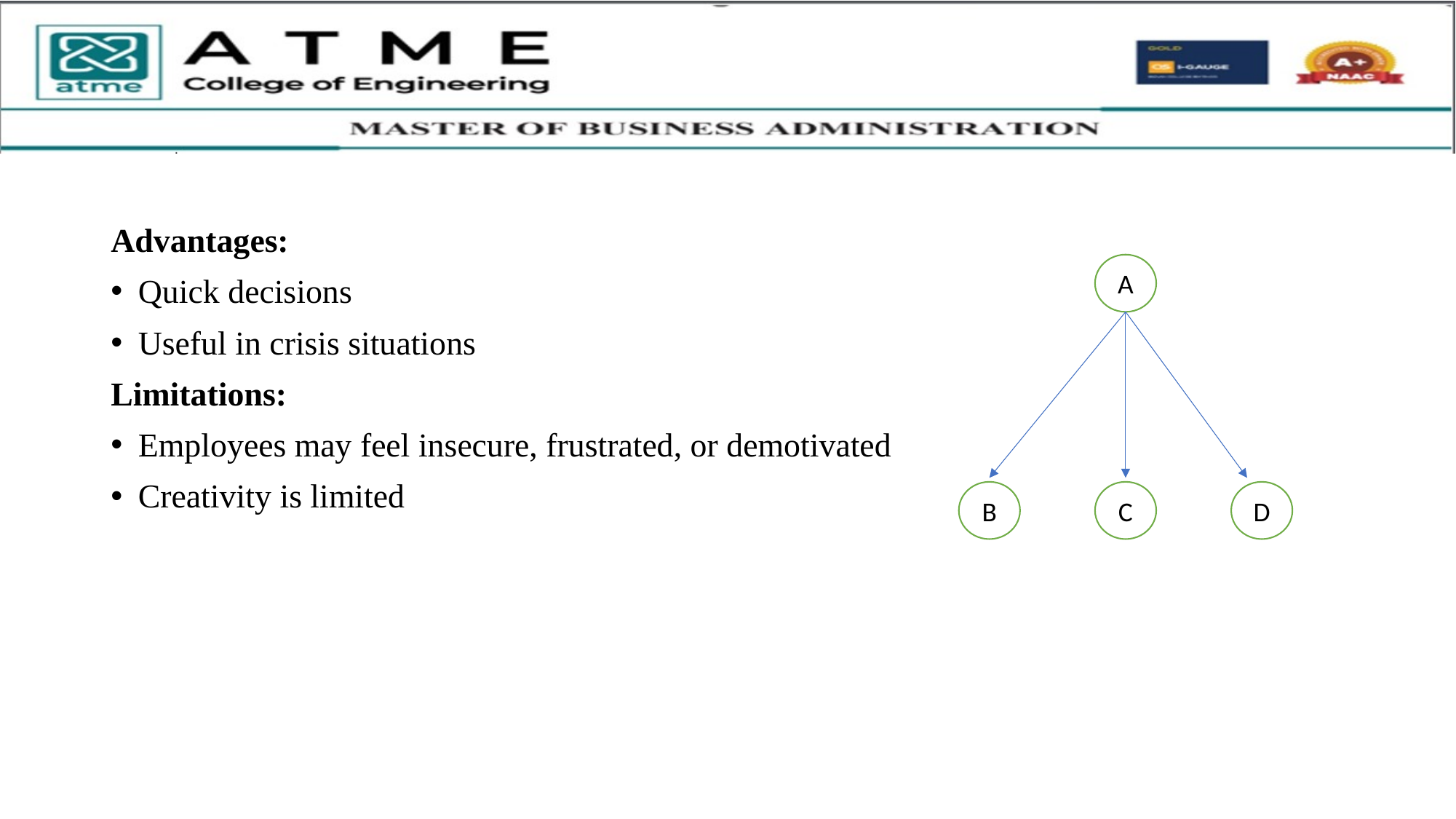

Advantages:
Quick decisions
Useful in crisis situations
Limitations:
Employees may feel insecure, frustrated, or demotivated
Creativity is limited

A
B
C
D